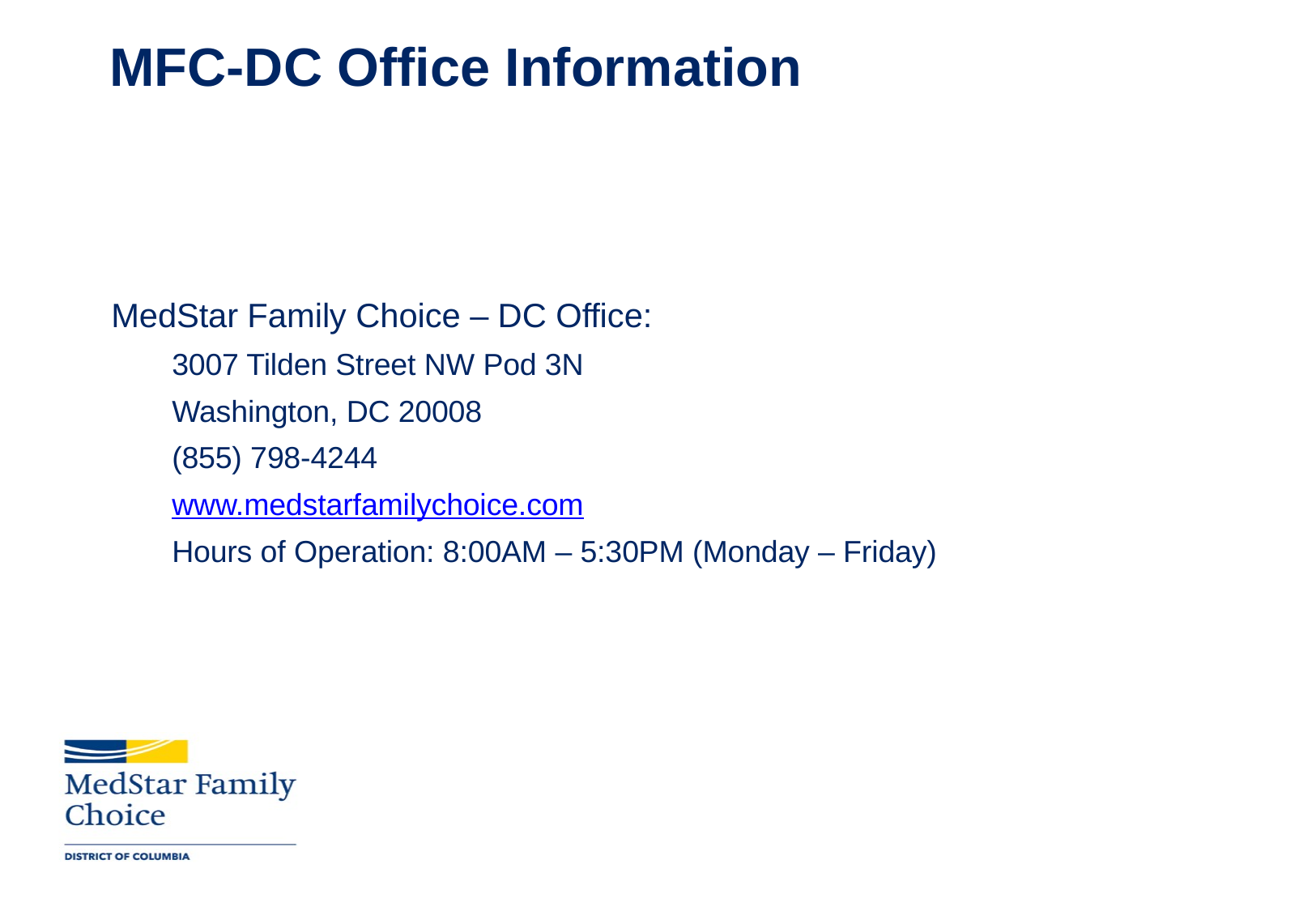

# MFC-DC Office Information
MedStar Family Choice – DC Office:
3007 Tilden Street NW Pod 3N
Washington, DC 20008
(855) 798-4244
www.medstarfamilychoice.com
Hours of Operation: 8:00AM – 5:30PM (Monday – Friday)